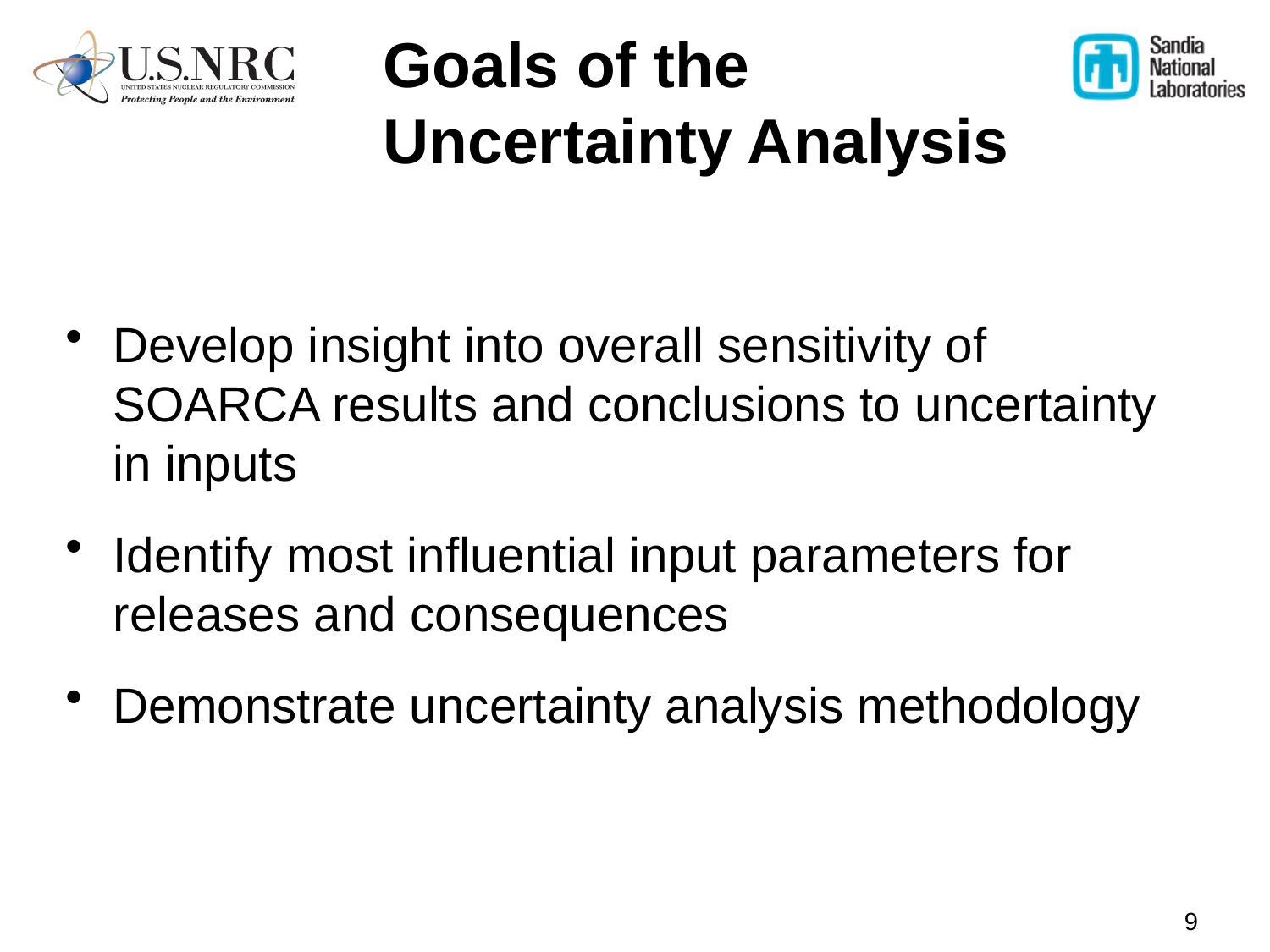

# Goals of the Uncertainty Analysis
Develop insight into overall sensitivity of SOARCA results and conclusions to uncertainty in inputs

Identify most influential input parameters for releases and consequences

Demonstrate uncertainty analysis methodology

9